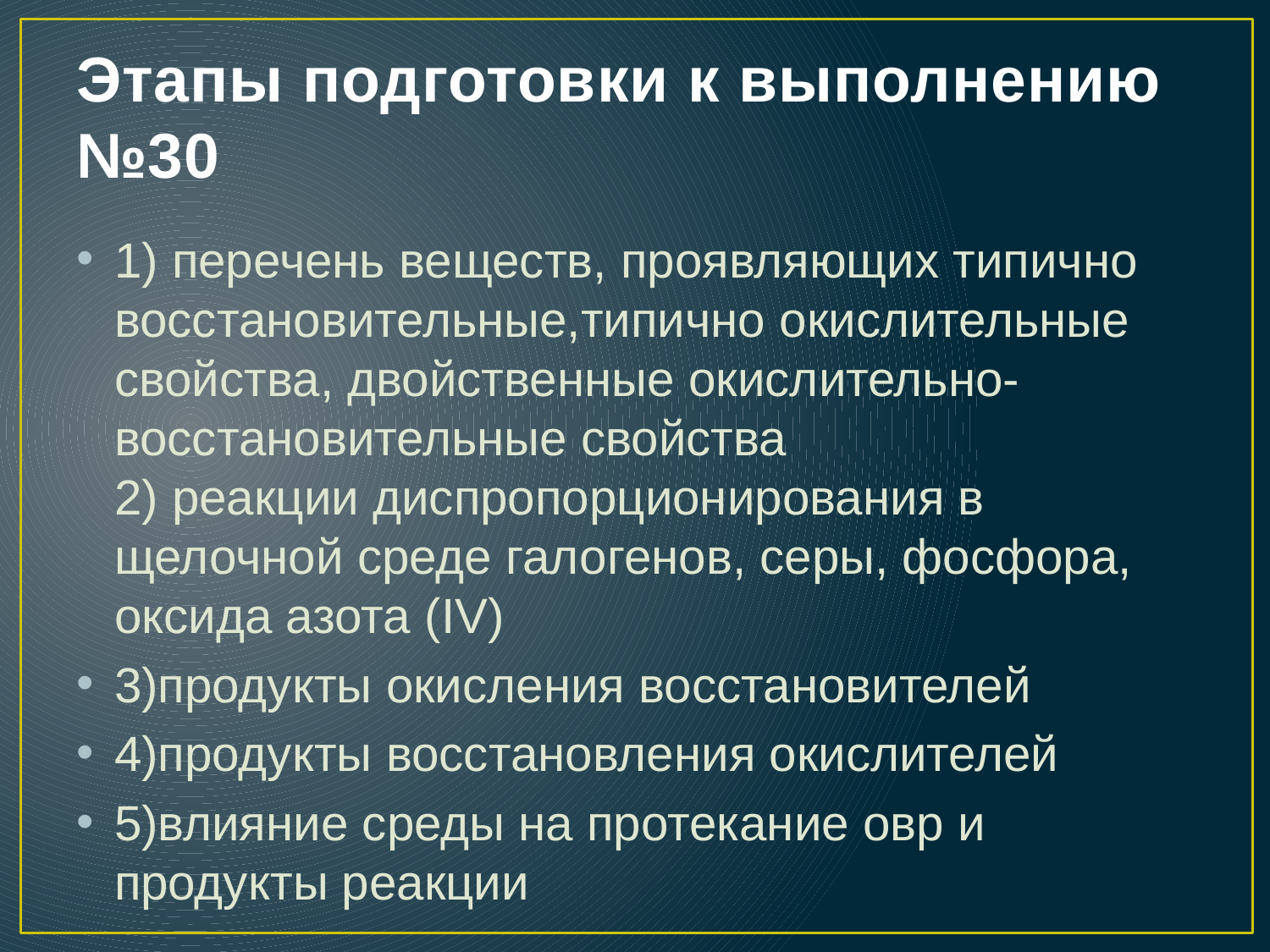

# Этапы подготовки к выполнению №30
1) перечень веществ, проявляющих типично восстановительные,типично окислительные свойства, двойственные окислительно-восстановительные свойства
2) реакции диспропорционирования в щелочной среде галогенов, серы, фосфора, оксида азота (IV)
3)продукты окисления восстановителей
4)продукты восстановления окислителей
5)влияние среды на протекание овр и продукты реакции